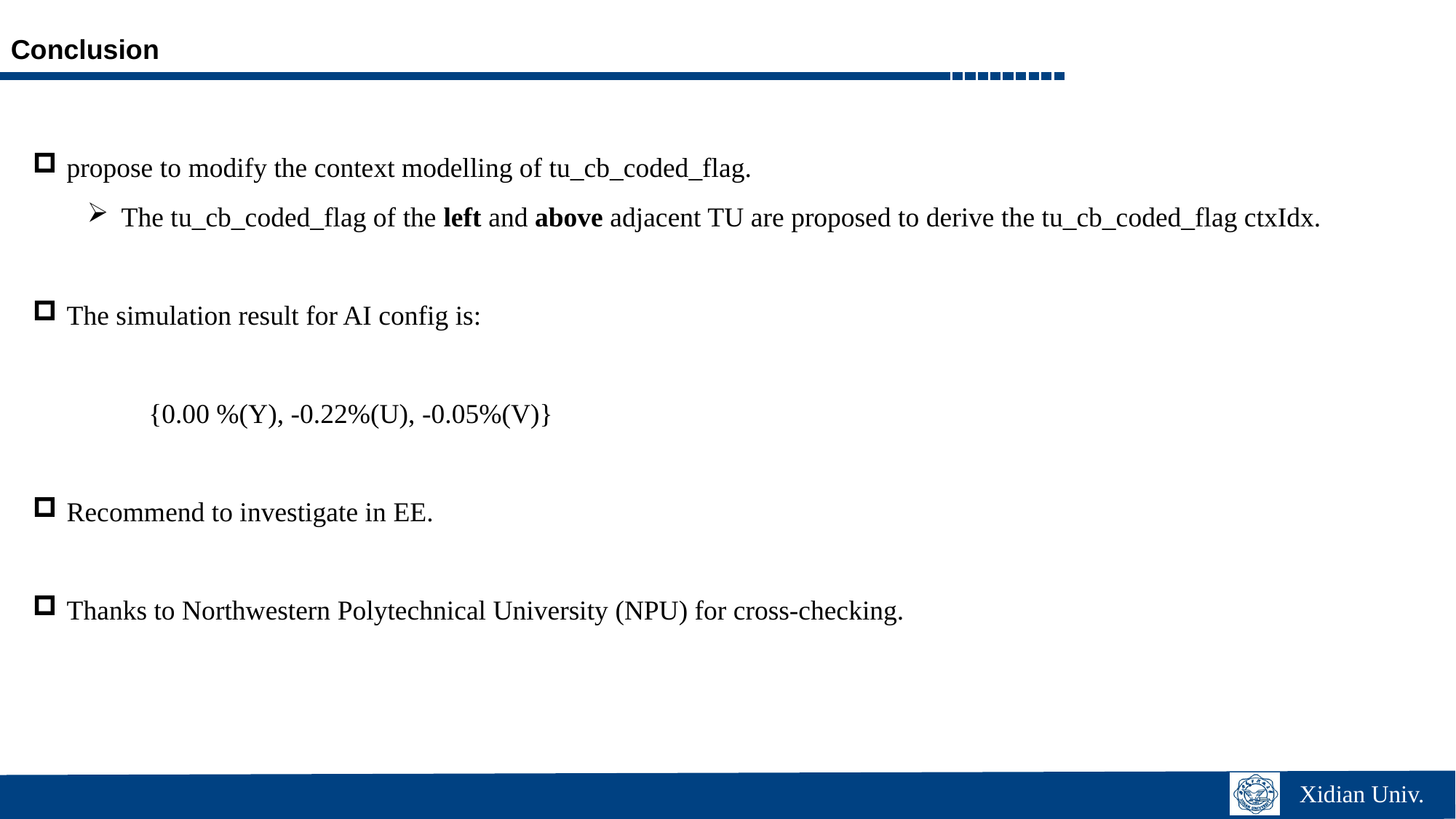

Conclusion
propose to modify the context modelling of tu_cb_coded_flag.
The tu_cb_coded_flag of the left and above adjacent TU are proposed to derive the tu_cb_coded_flag ctxIdx.

The simulation result for AI config is:

	 {0.00 %(Y), -0.22%(U), -0.05%(V)}

Recommend to investigate in EE.

Thanks to Northwestern Polytechnical University (NPU) for cross-checking.